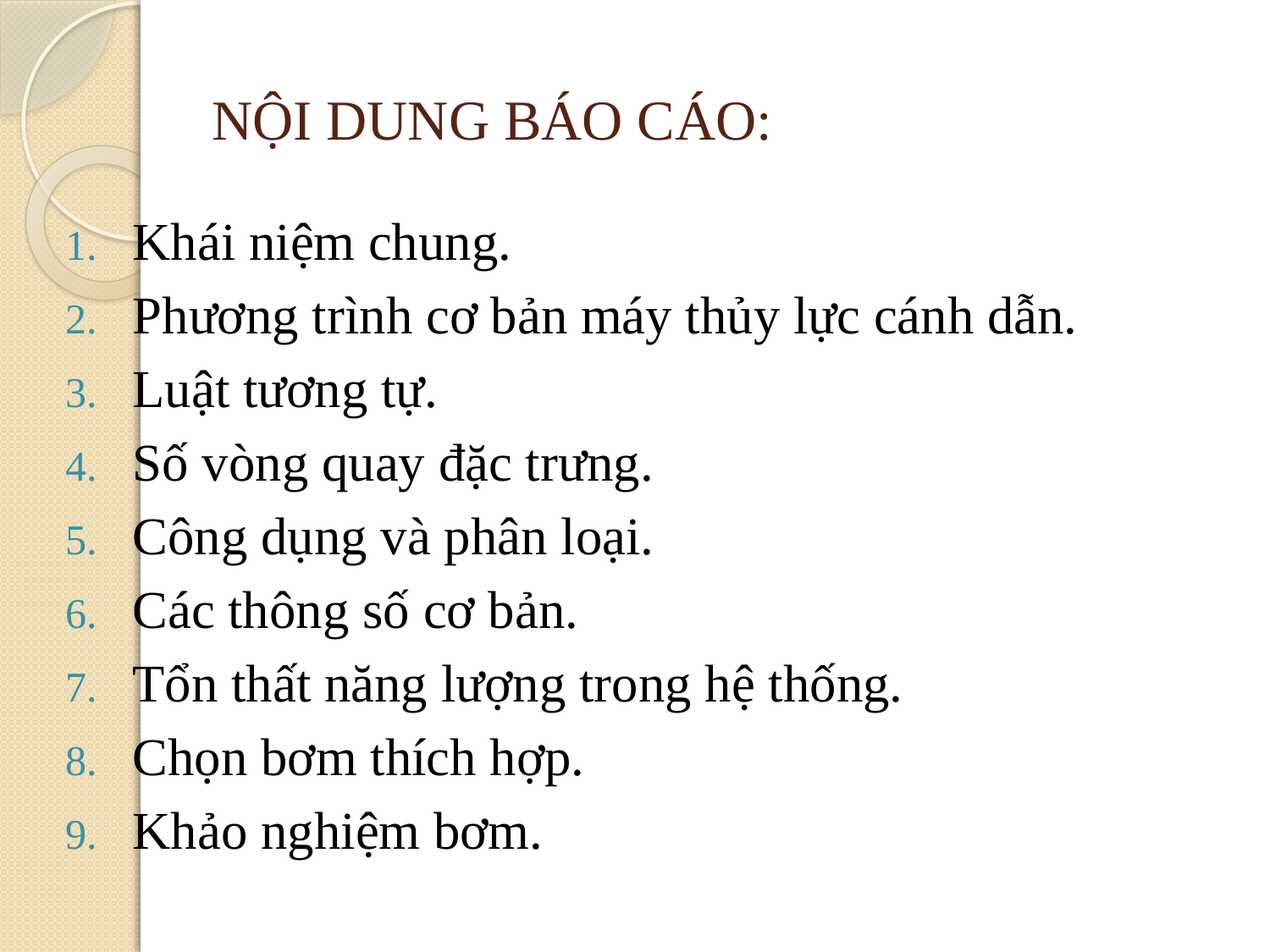

# NỘI DUNG BÁO CÁO:
Khái niệm chung.
Phương trình cơ bản máy thủy lực cánh dẫn.
Luật tương tự.
Số vòng quay đặc trưng.
Công dụng và phân loại.
Các thông số cơ bản.
Tổn thất năng lượng trong hệ thống.
Chọn bơm thích hợp.
Khảo nghiệm bơm.